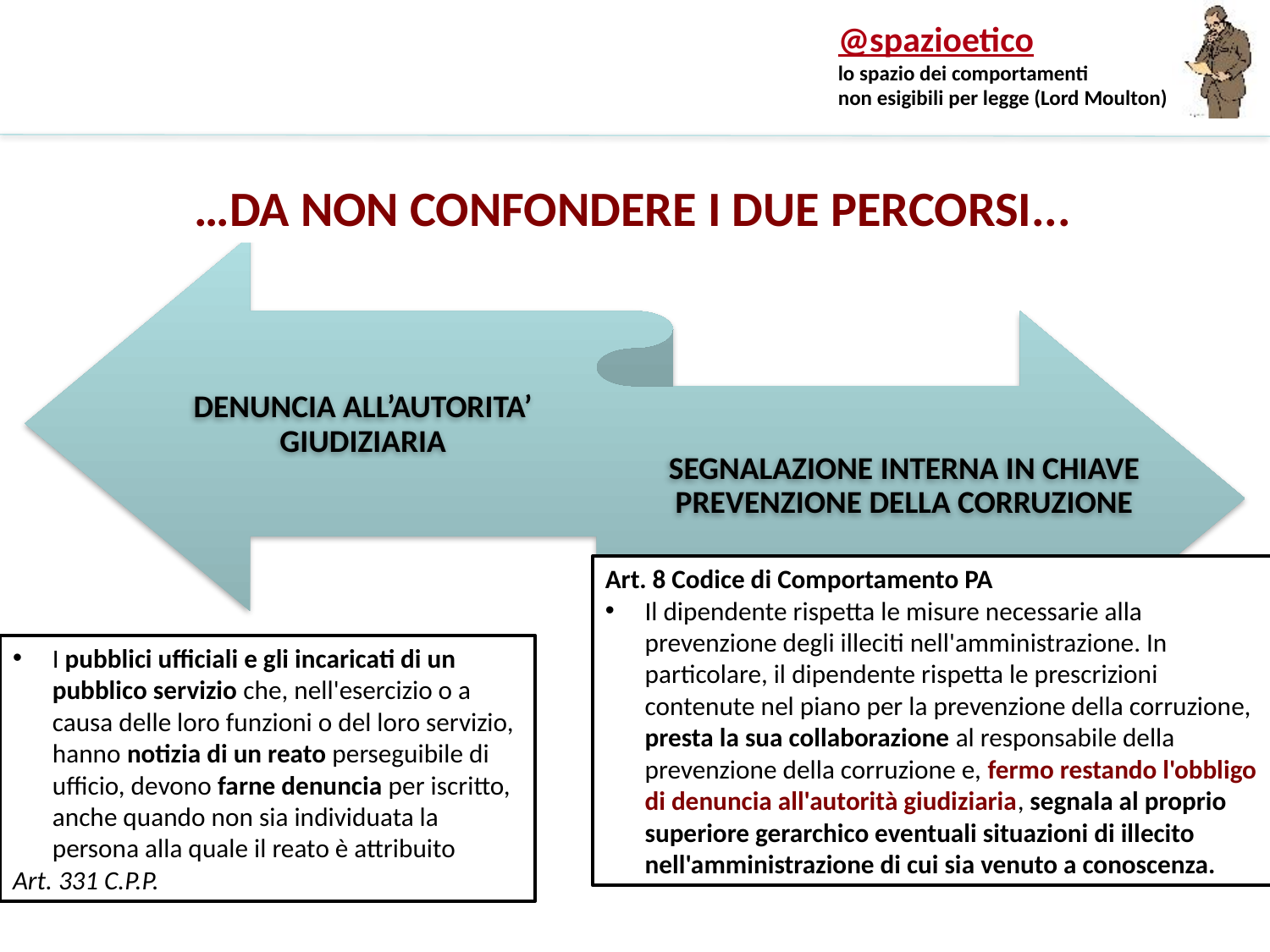

…DA NON CONFONDERE I DUE PERCORSI...
DENUNCIA ALL’AUTORITA’ GIUDIZIARIA
SEGNALAZIONE INTERNA IN CHIAVE PREVENZIONE DELLA CORRUZIONE
Art. 8 Codice di Comportamento PA
Il dipendente rispetta le misure necessarie alla prevenzione degli illeciti nell'amministrazione. In particolare, il dipendente rispetta le prescrizioni contenute nel piano per la prevenzione della corruzione, presta la sua collaborazione al responsabile della prevenzione della corruzione e, fermo restando l'obbligo di denuncia all'autorità giudiziaria, segnala al proprio superiore gerarchico eventuali situazioni di illecito nell'amministrazione di cui sia venuto a conoscenza.
I pubblici ufficiali e gli incaricati di un pubblico servizio che, nell'esercizio o a causa delle loro funzioni o del loro servizio, hanno notizia di un reato perseguibile di ufficio, devono farne denuncia per iscritto, anche quando non sia individuata la persona alla quale il reato è attribuito
Art. 331 C.P.P.